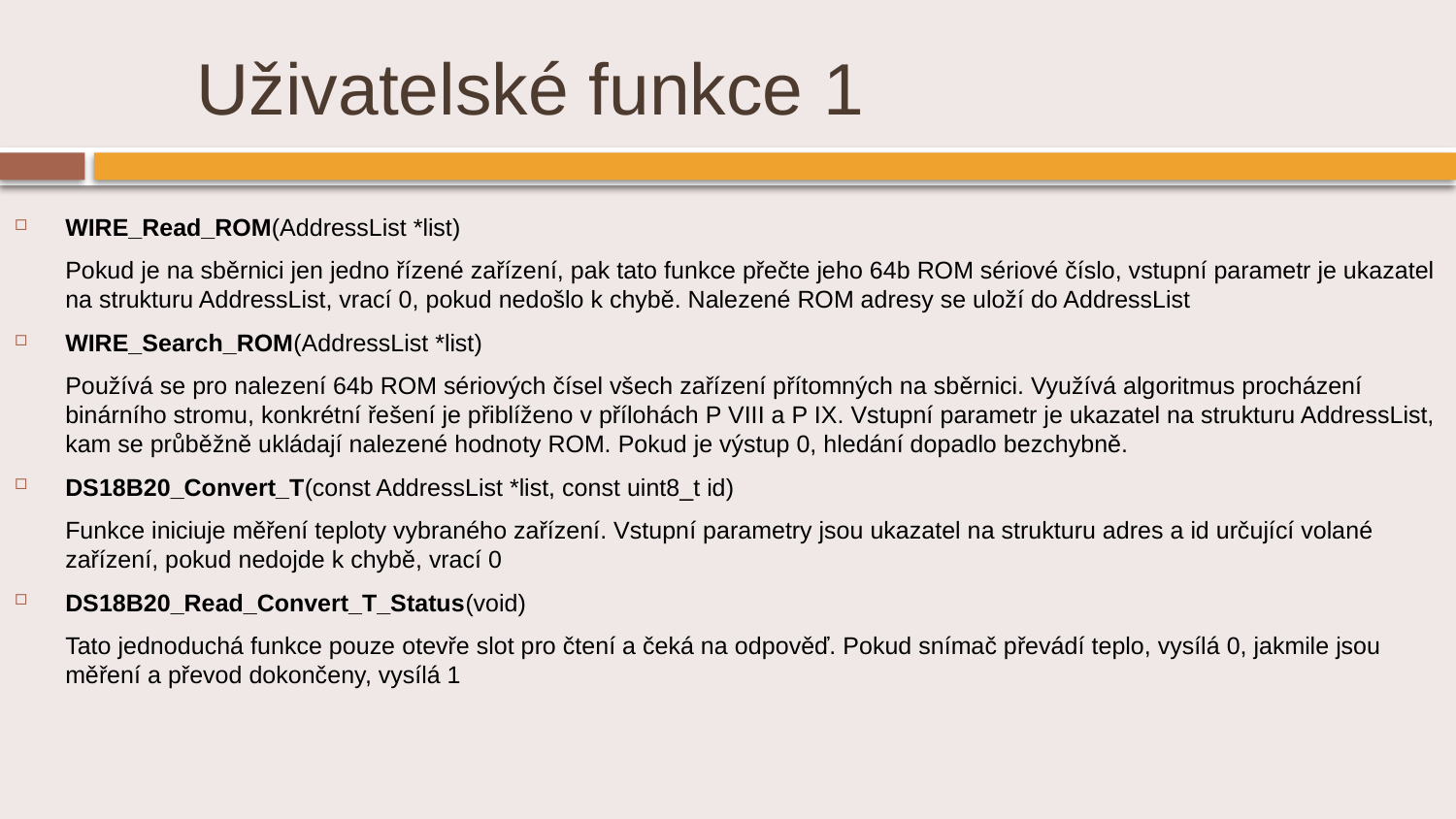

# Uživatelské funkce 1
WIRE_Read_ROM(AddressList *list)
	Pokud je na sběrnici jen jedno řízené zařízení, pak tato funkce přečte jeho 64b ROM sériové číslo, vstupní parametr je ukazatel na strukturu AddressList, vrací 0, pokud nedošlo k chybě. Nalezené ROM adresy se uloží do AddressList
WIRE_Search_ROM(AddressList *list)
	Používá se pro nalezení 64b ROM sériových čísel všech zařízení přítomných na sběrnici. Využívá algoritmus procházení binárního stromu, konkrétní řešení je přiblíženo v přílohách P VIII a P IX. Vstupní parametr je ukazatel na strukturu AddressList, kam se průběžně ukládají nalezené hodnoty ROM. Pokud je výstup 0, hledání dopadlo bezchybně.
DS18B20_Convert_T(const AddressList *list, const uint8_t id)
	Funkce iniciuje měření teploty vybraného zařízení. Vstupní parametry jsou ukazatel na strukturu adres a id určující volané zařízení, pokud nedojde k chybě, vrací 0
DS18B20_Read_Convert_T_Status(void)
	Tato jednoduchá funkce pouze otevře slot pro čtení a čeká na odpověď. Pokud snímač převádí teplo, vysílá 0, jakmile jsou měření a převod dokončeny, vysílá 1